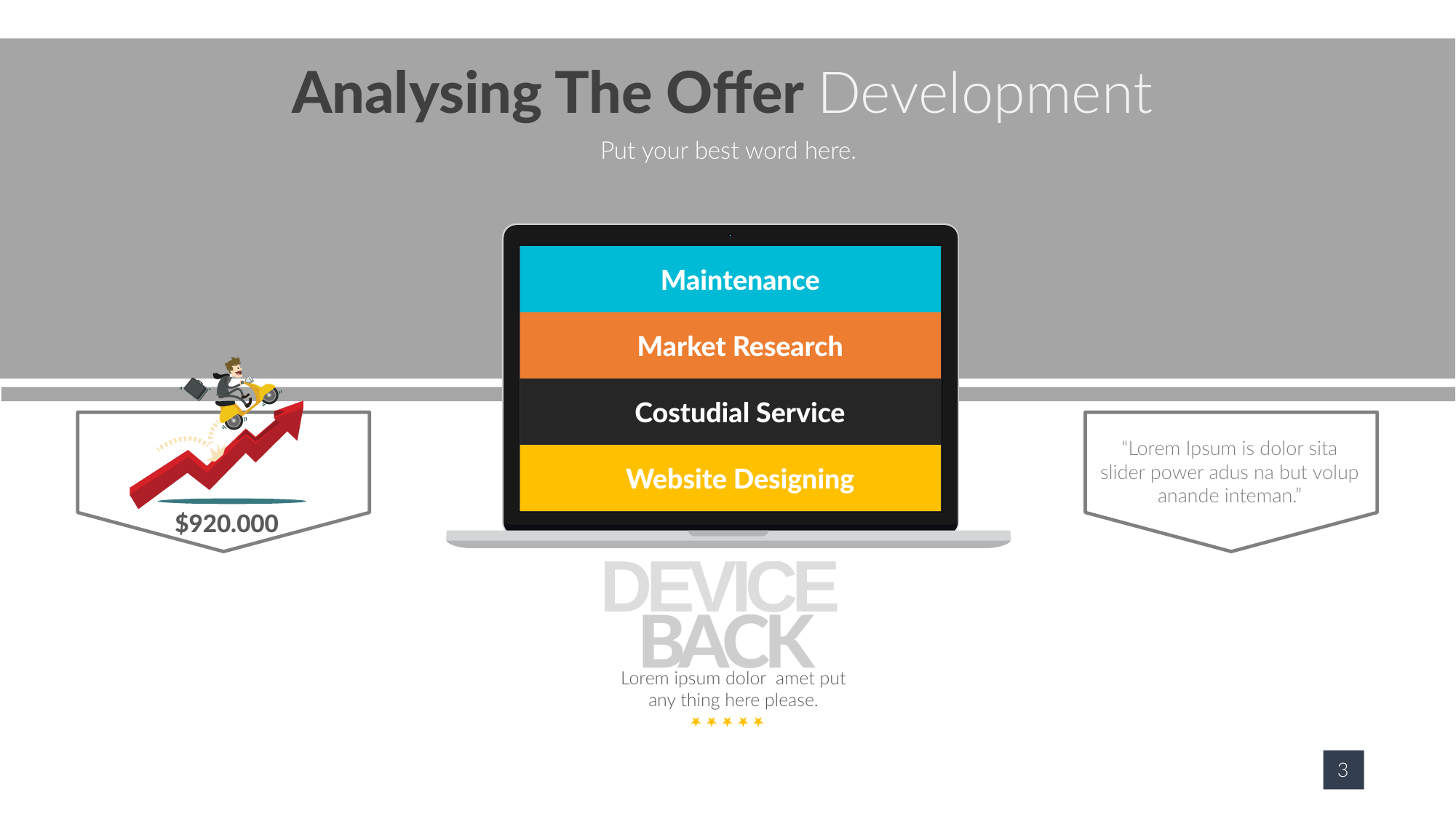

Analysing The Offer Development
Put your best word here.

Maintenance
Market Research

$920.000
Costudial Service

“Lorem Ipsum is dolor sita slider power adus na but volup
anande inteman.”
Website Designing
DEVICE  BACK
Lorem ipsum dolor  amet put any thing here please.

3